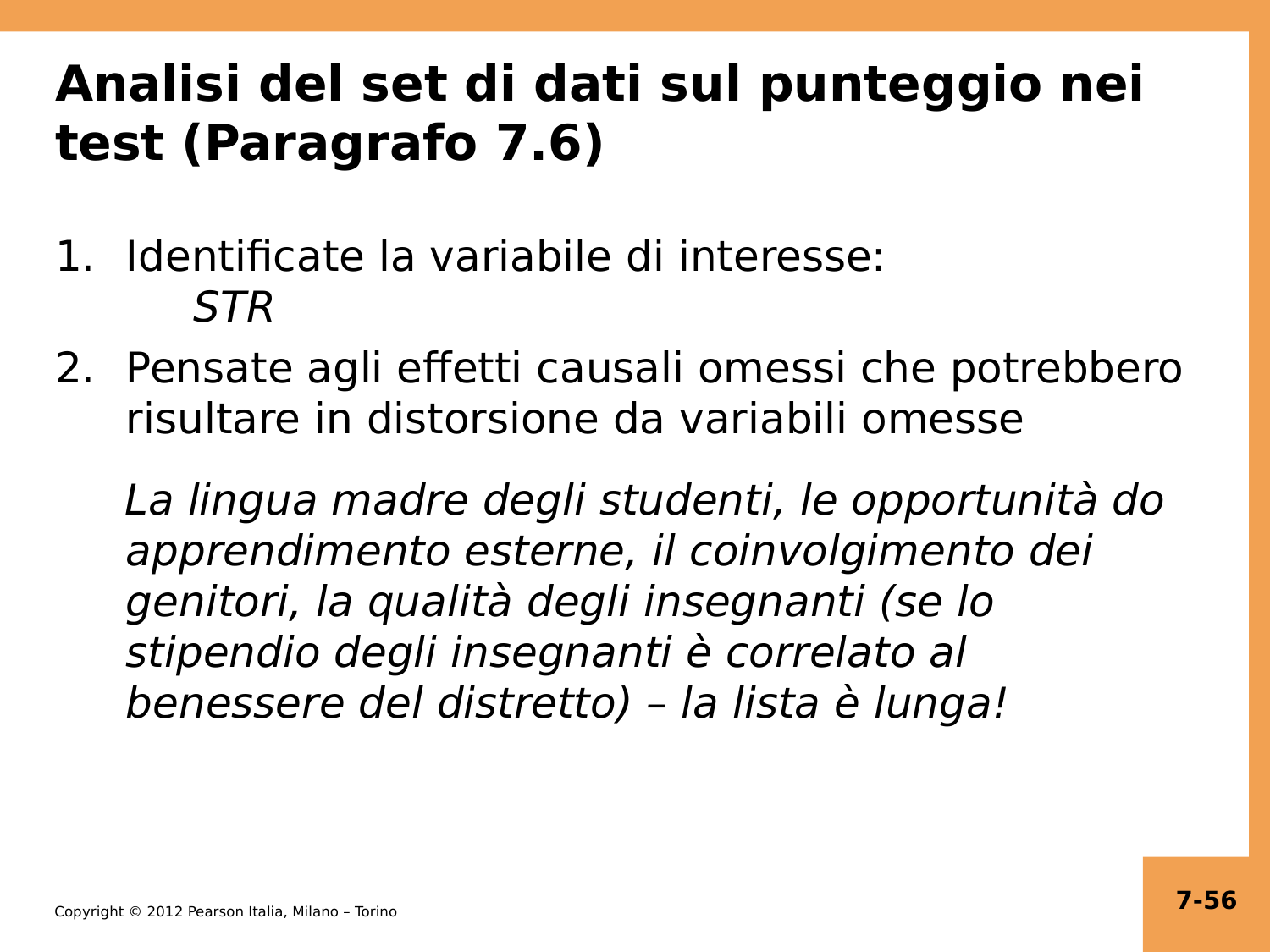

# Analisi del set di dati sul punteggio nei test (Paragrafo 7.6)
Identificate la variabile di interesse:
     STR
Pensate agli effetti causali omessi che potrebbero risultare in distorsione da variabili omesse
La lingua madre degli studenti, le opportunità do apprendimento esterne, il coinvolgimento dei genitori, la qualità degli insegnanti (se lo stipendio degli insegnanti è correlato al benessere del distretto) – la lista è lunga!

7-56